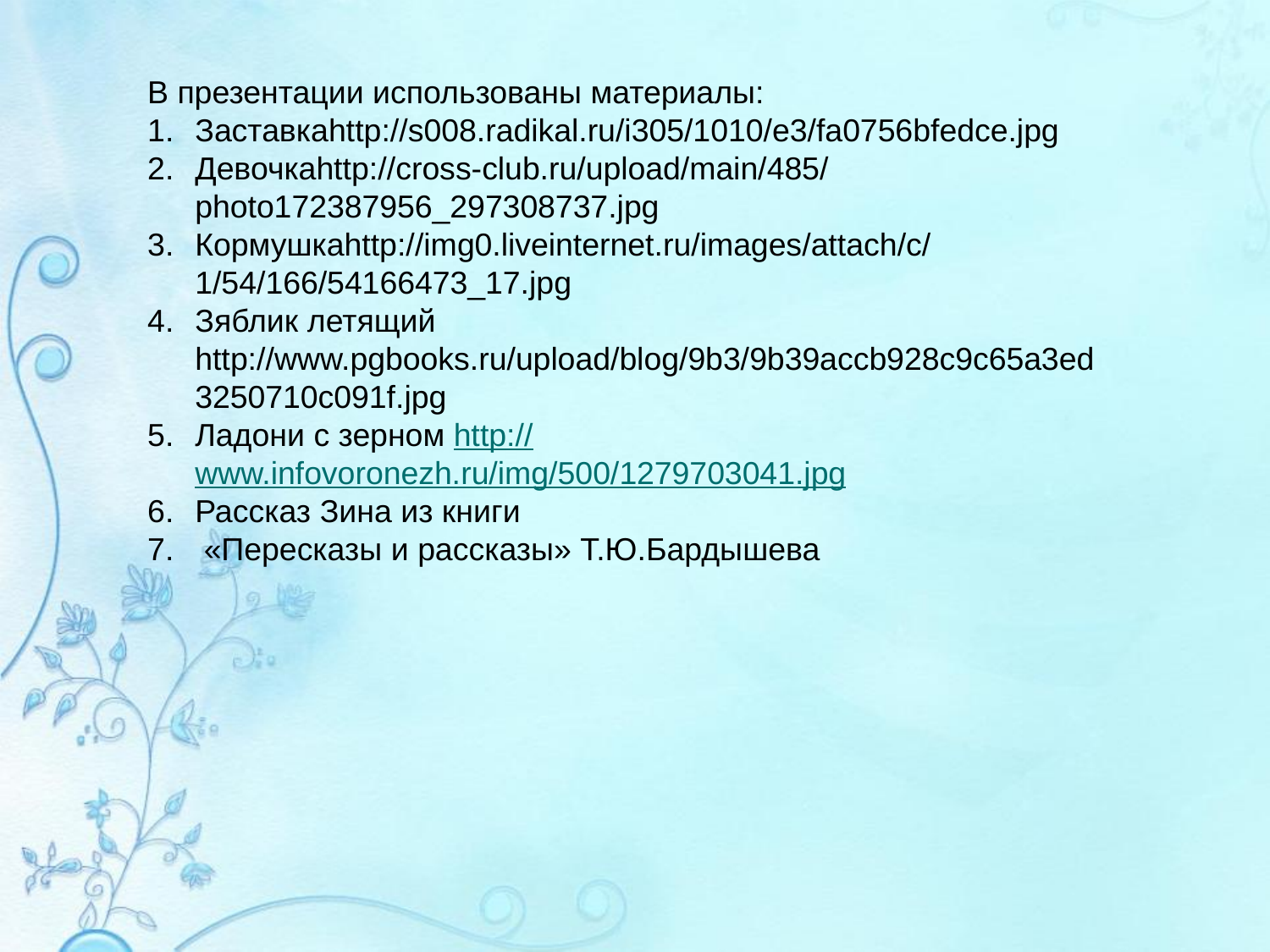

В презентации использованы материалы:
Заставкаhttp://s008.radikal.ru/i305/1010/e3/fa0756bfedce.jpg
Девочкаhttp://cross-club.ru/upload/main/485/photo172387956_297308737.jpg
Кормушкаhttp://img0.liveinternet.ru/images/attach/c/1/54/166/54166473_17.jpg
Зяблик летящий http://www.pgbooks.ru/upload/blog/9b3/9b39accb928c9c65a3ed3250710c091f.jpg
Ладони с зерном http://www.infovoronezh.ru/img/500/1279703041.jpg
Рассказ Зина из книги
 «Пересказы и рассказы» Т.Ю.Бардышева